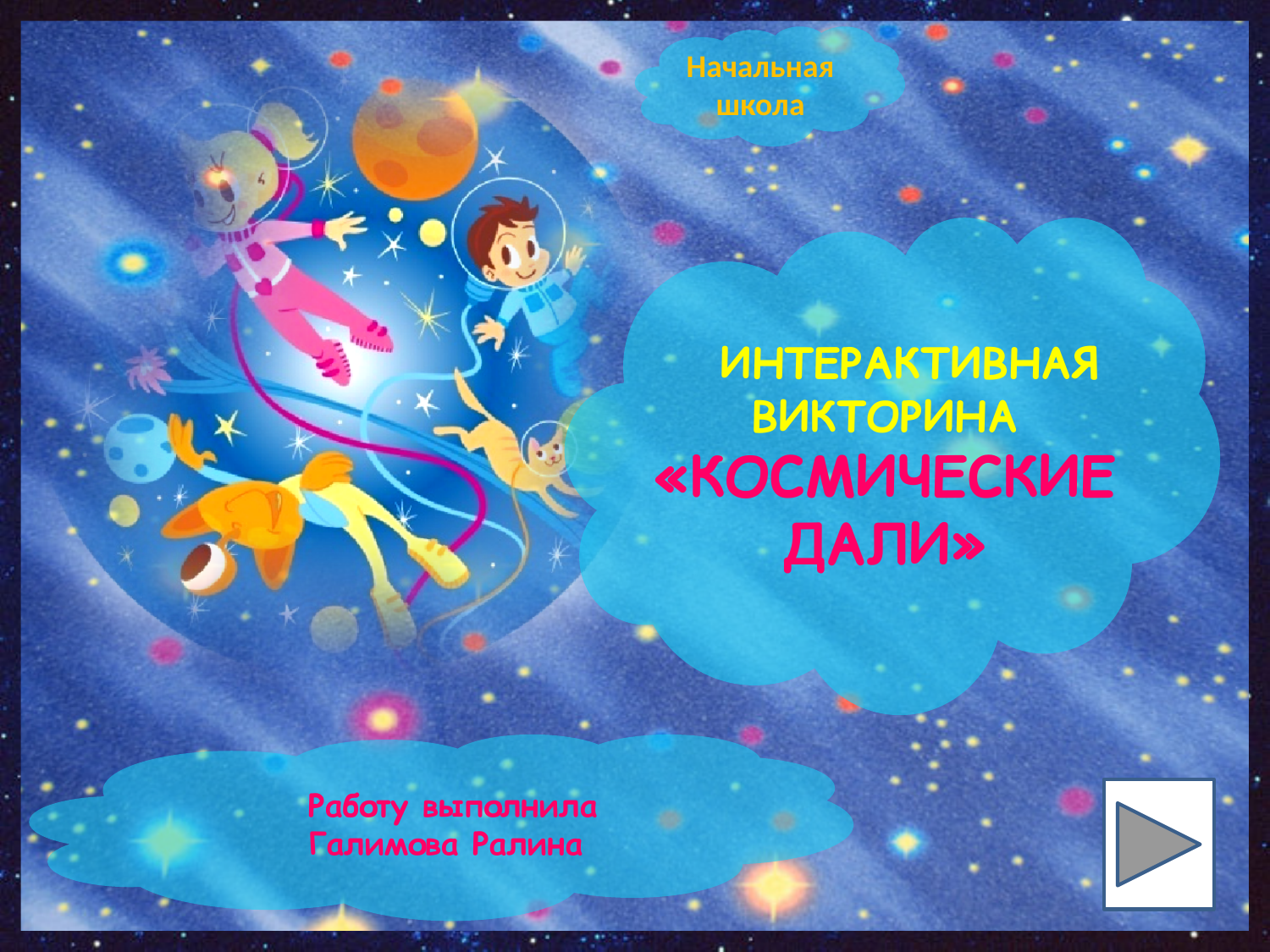

Начальная школа

  Интерактивная Викторина
«КОСМИЧЕСКИЕ ДАЛИ»

 Работу выполнила
Галимова Ралина